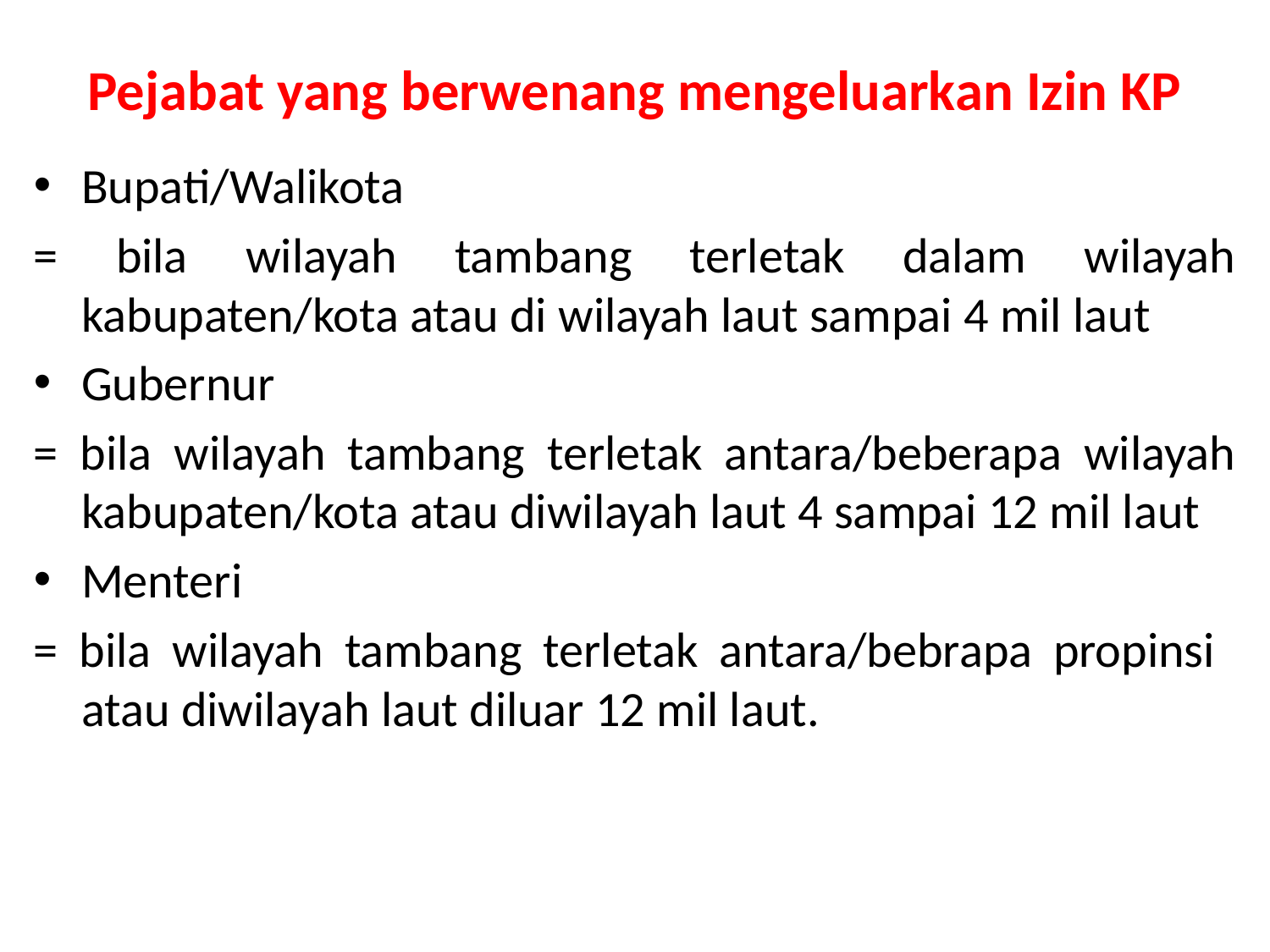

# Pejabat yang berwenang mengeluarkan Izin KP
Bupati/Walikota
= bila wilayah tambang terletak dalam wilayah kabupaten/kota atau di wilayah laut sampai 4 mil laut
Gubernur
= bila wilayah tambang terletak antara/beberapa wilayah kabupaten/kota atau diwilayah laut 4 sampai 12 mil laut
Menteri
= bila wilayah tambang terletak antara/bebrapa propinsi  atau diwilayah laut diluar 12 mil laut.